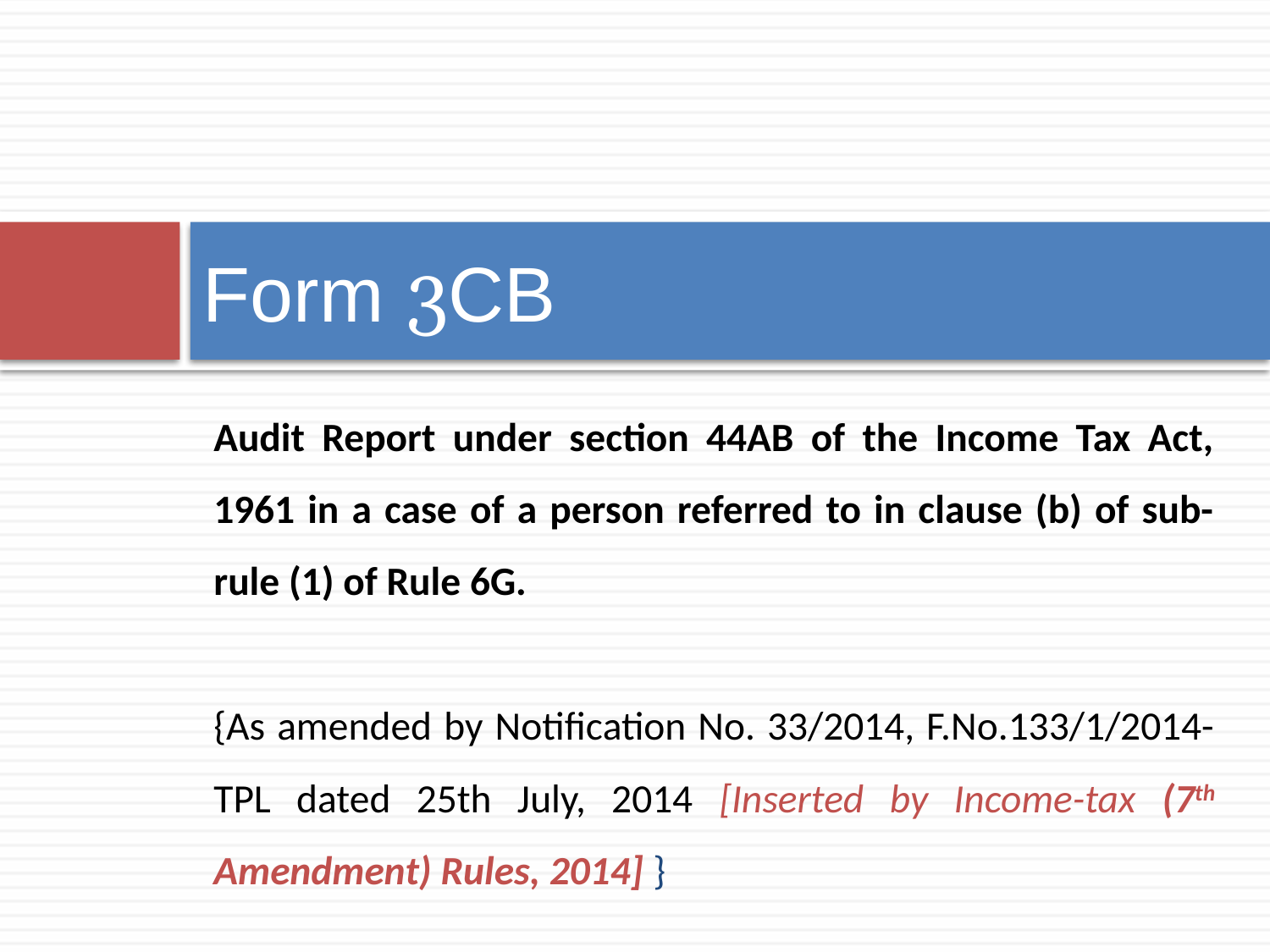

# Form 3CB
Audit Report under section 44AB of the Income Tax Act, 1961 in a case of a person referred to in clause (b) of sub-rule (1) of Rule 6G.

{As amended by Notification No. 33/2014, F.No.133/1/2014-TPL dated 25th July, 2014 [Inserted by Income-tax (7th Amendment) Rules, 2014] }